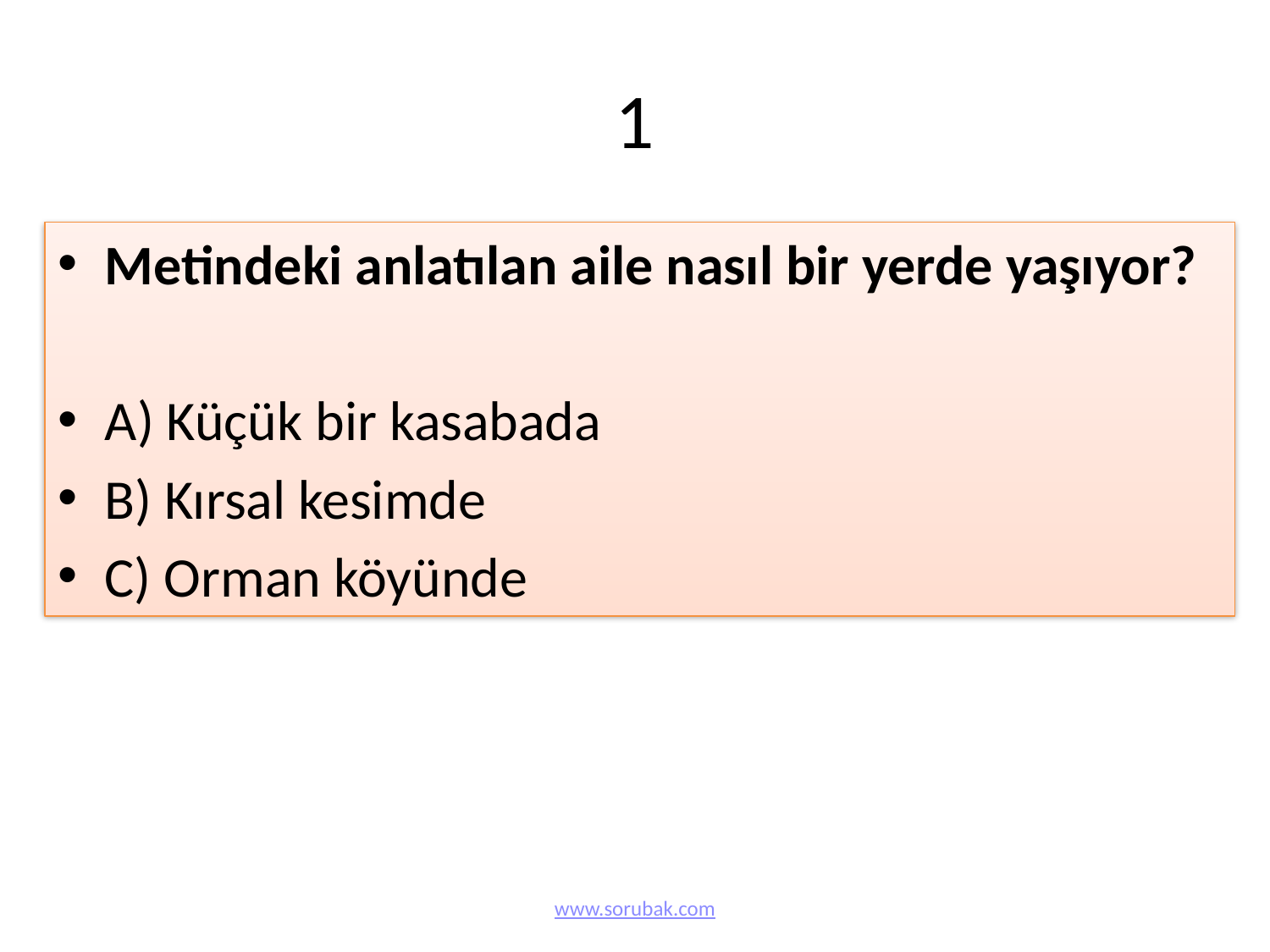

# 1
Metindeki anlatılan aile nasıl bir yerde yaşıyor?

A) Küçük bir kasabada
B) Kırsal kesimde
C) Orman köyünde

www.sorubak.com